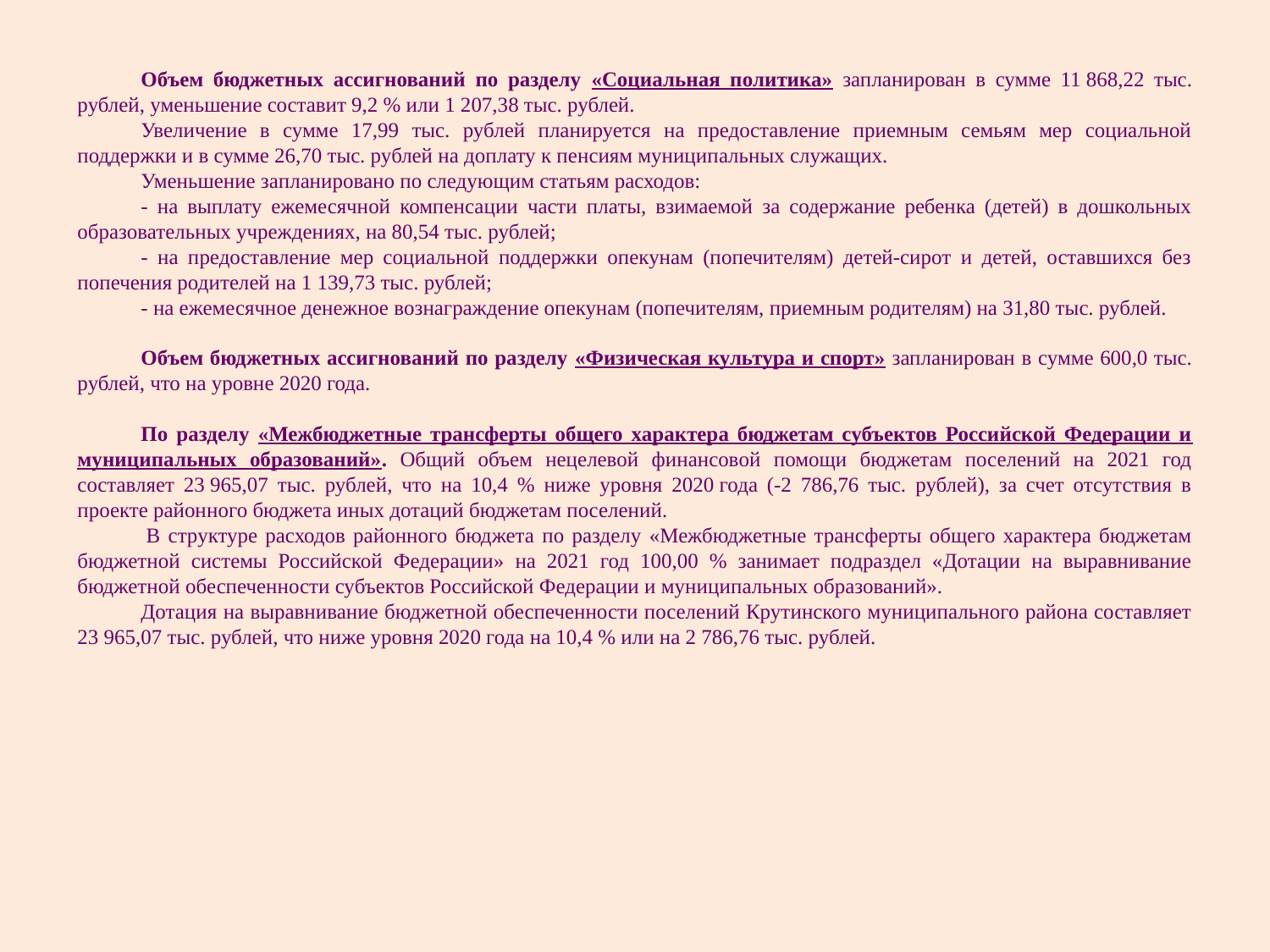

Объем бюджетных ассигнований по разделу «Социальная политика» запланирован в сумме 11 868,22 тыс. рублей, уменьшение составит 9,2 % или 1 207,38 тыс. рублей.
Увеличение в сумме 17,99 тыс. рублей планируется на предоставление приемным семьям мер социальной поддержки и в сумме 26,70 тыс. рублей на доплату к пенсиям муниципальных служащих.
Уменьшение запланировано по следующим статьям расходов:
- на выплату ежемесячной компенсации части платы, взимаемой за содержание ребенка (детей) в дошкольных образовательных учреждениях, на 80,54 тыс. рублей;
- на предоставление мер социальной поддержки опекунам (попечителям) детей-сирот и детей, оставшихся без попечения родителей на 1 139,73 тыс. рублей;
- на ежемесячное денежное вознаграждение опекунам (попечителям, приемным родителям) на 31,80 тыс. рублей.

Объем бюджетных ассигнований по разделу «Физическая культура и спорт» запланирован в сумме 600,0 тыс. рублей, что на уровне 2020 года.

По разделу «Межбюджетные трансферты общего характера бюджетам субъектов Российской Федерации и муниципальных образований». Общий объем нецелевой финансовой помощи бюджетам поселений на 2021 год составляет 23 965,07 тыс. рублей, что на 10,4 % ниже уровня 2020 года (-2 786,76 тыс. рублей), за счет отсутствия в проекте районного бюджета иных дотаций бюджетам поселений.
 В структуре расходов районного бюджета по разделу «Межбюджетные трансферты общего характера бюджетам бюджетной системы Российской Федерации» на 2021 год 100,00 % занимает подраздел «Дотации на выравнивание бюджетной обеспеченности субъектов Российской Федерации и муниципальных образований».
Дотация на выравнивание бюджетной обеспеченности поселений Крутинского муниципального района составляет 23 965,07 тыс. рублей, что ниже уровня 2020 года на 10,4 % или на 2 786,76 тыс. рублей.